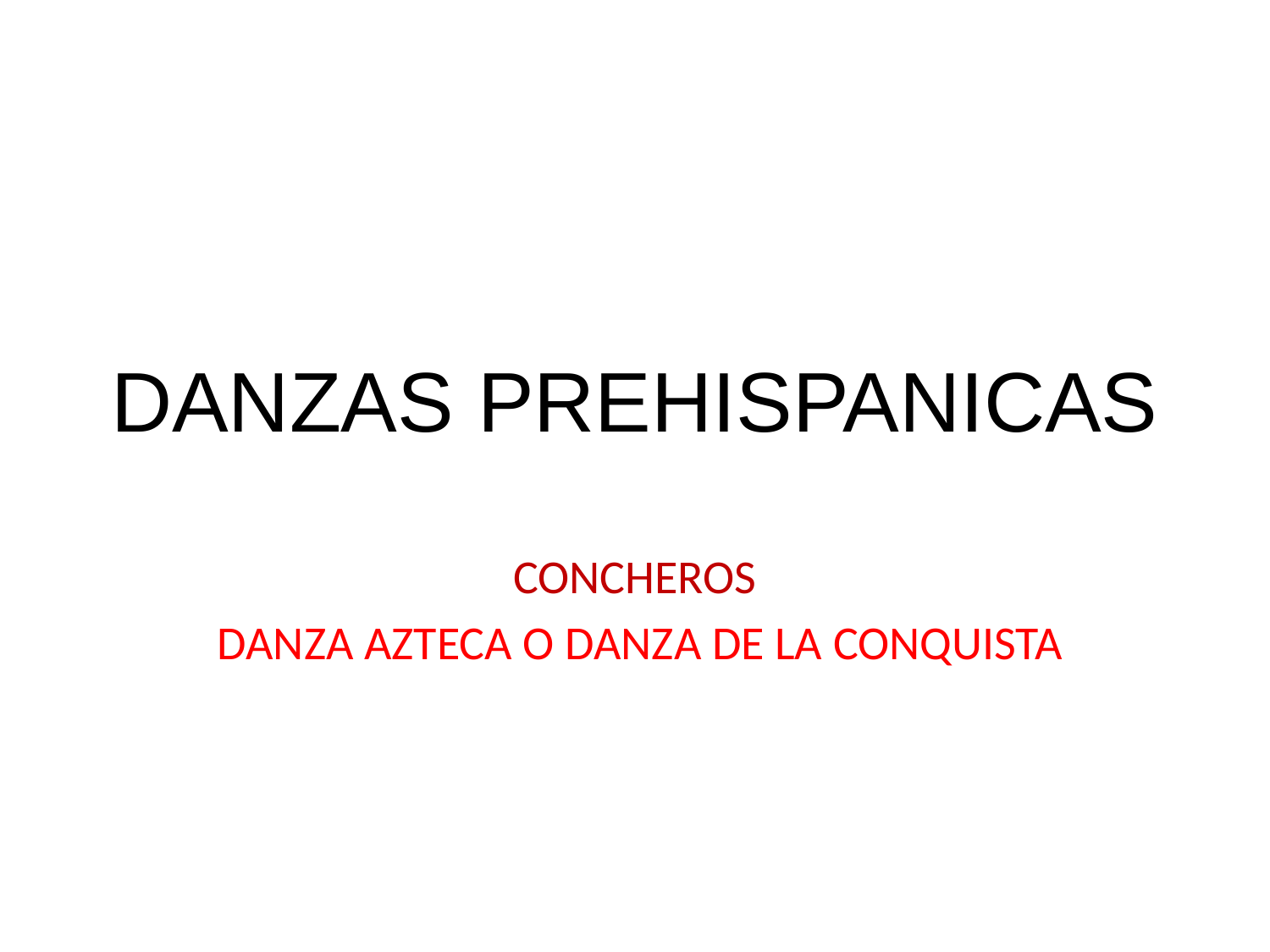

# DANZAS PREHISPANICAS
CONCHEROS
 DANZA AZTECA O DANZA DE LA CONQUISTA